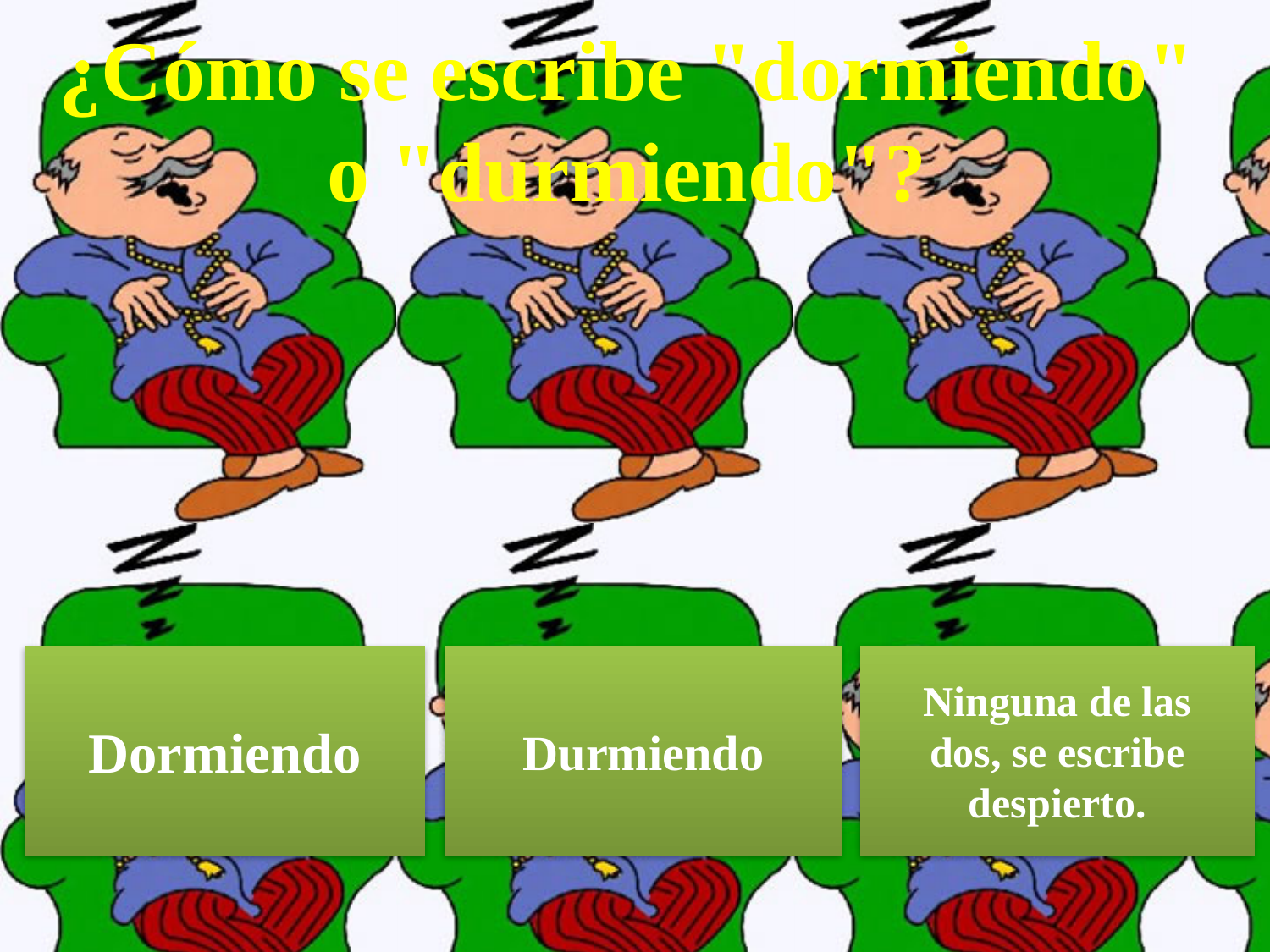

¿Cómo se escribe "dormiendo" o "durmiendo"?
Ninguna de las dos, se escribe despierto.
Dormiendo
Durmiendo